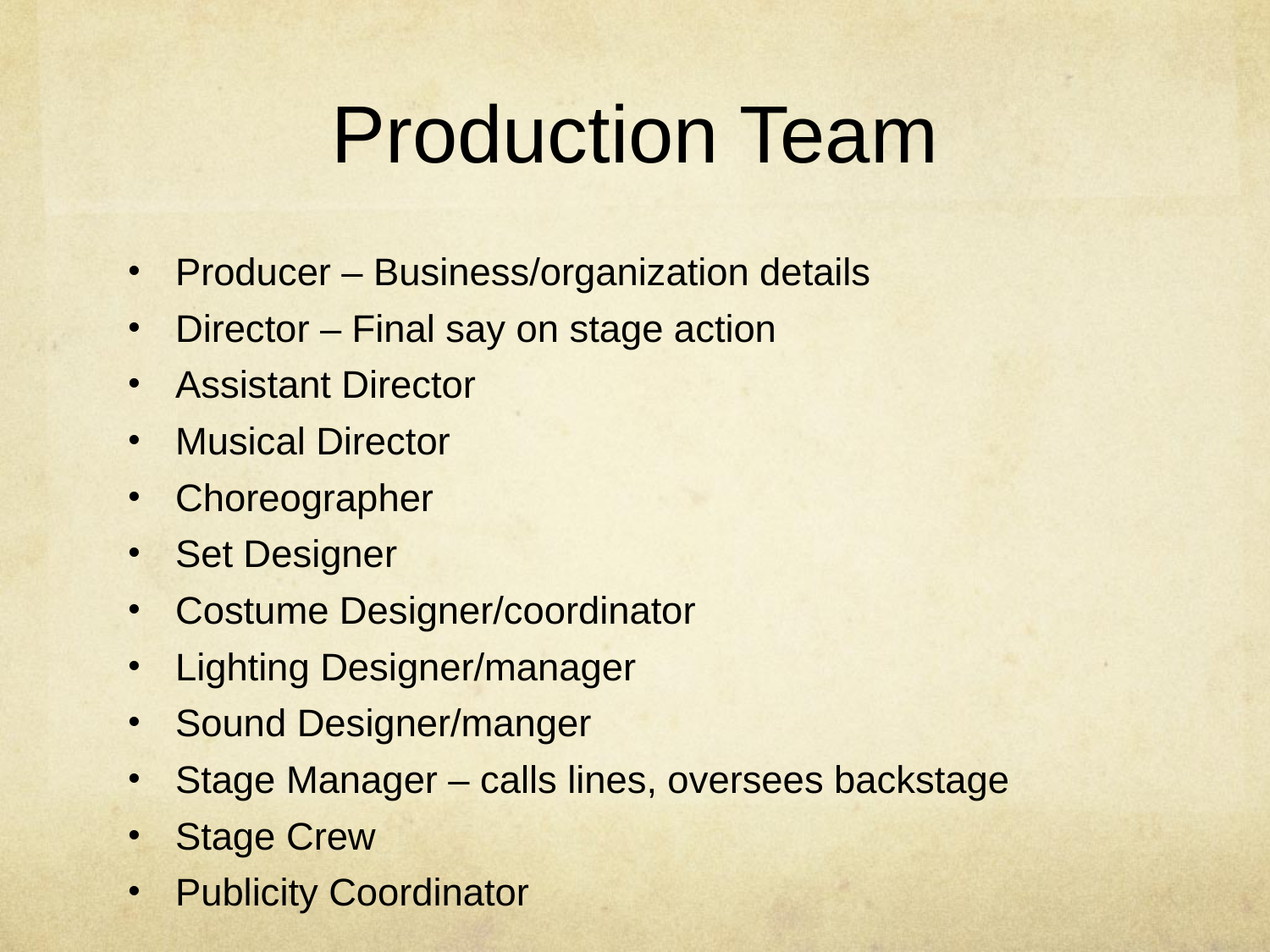

# Production Team
Producer – Business/organization details
Director – Final say on stage action
Assistant Director
Musical Director
Choreographer
Set Designer
Costume Designer/coordinator
Lighting Designer/manager
Sound Designer/manger
Stage Manager – calls lines, oversees backstage
Stage Crew
Publicity Coordinator